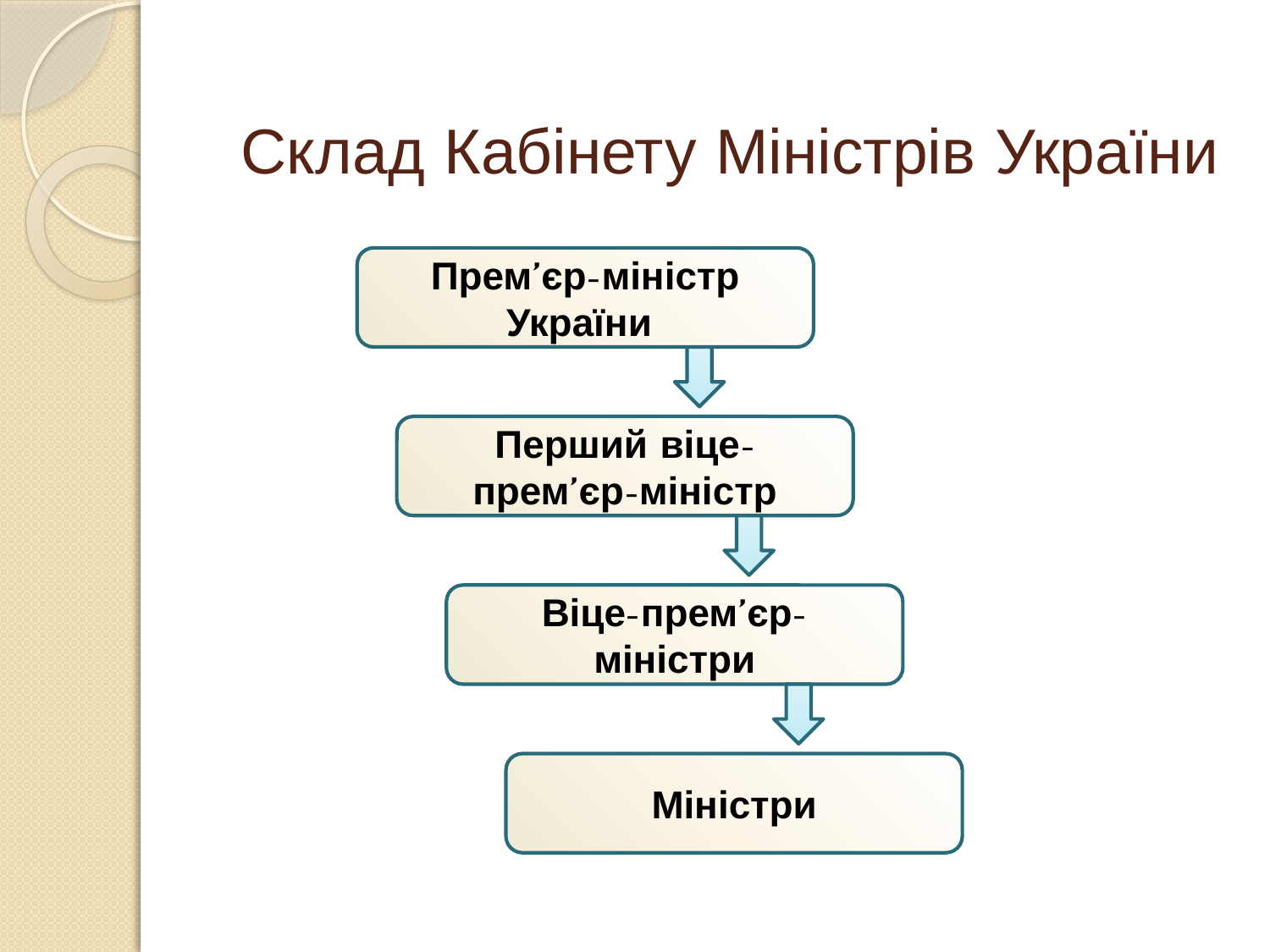

# Склад Кабінету Міністрів України
Прем’єр-міністр України

Перший віце-прем’єр-міністр

Віце-прем’єр-міністри

Міністри